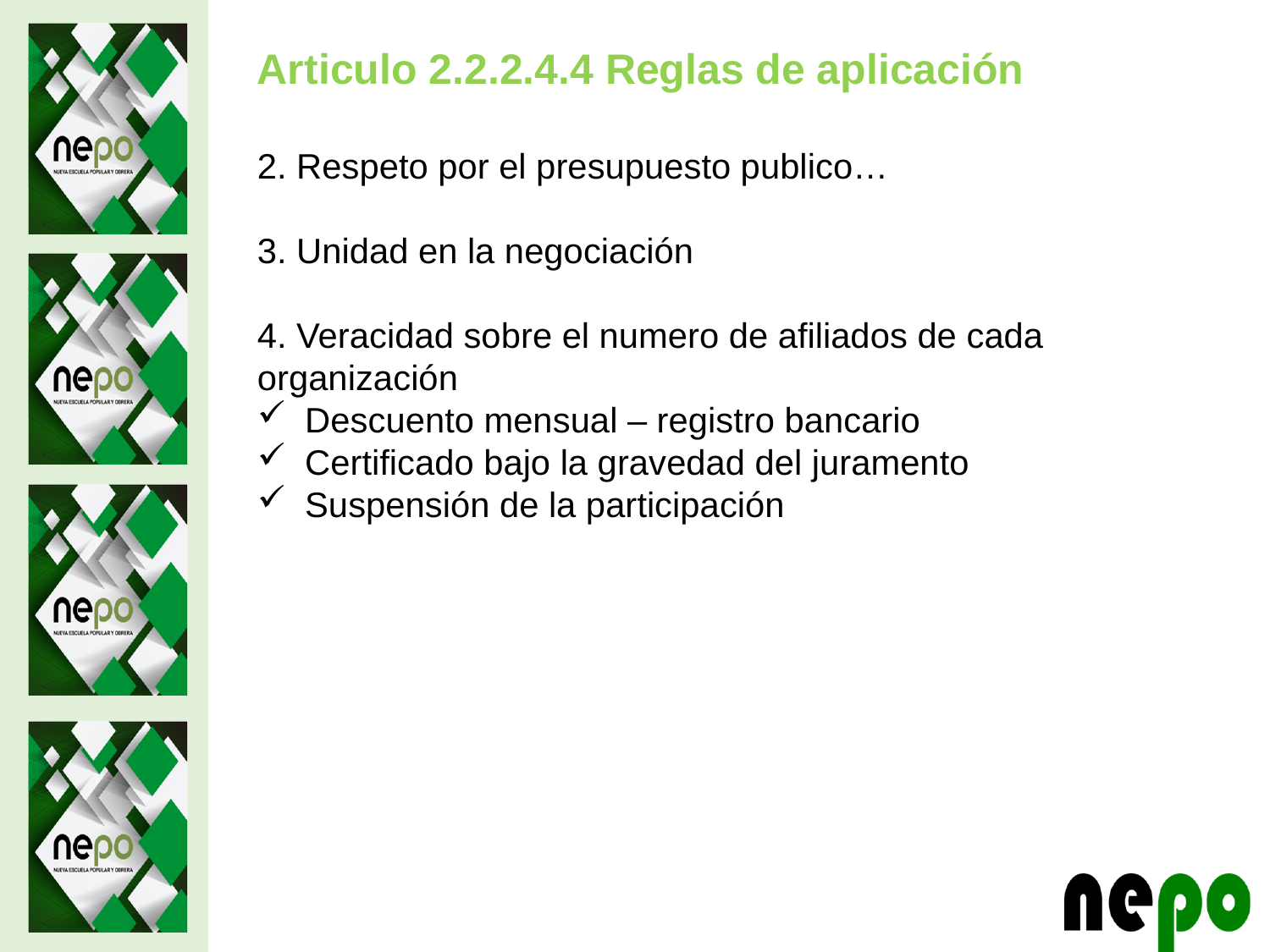

Articulo 2.2.2.4.4 Reglas de aplicación

2. Respeto por el presupuesto publico…

3. Unidad en la negociación

4. Veracidad sobre el numero de afiliados de cada organización
Descuento mensual – registro bancario
Certificado bajo la gravedad del juramento
Suspensión de la participación